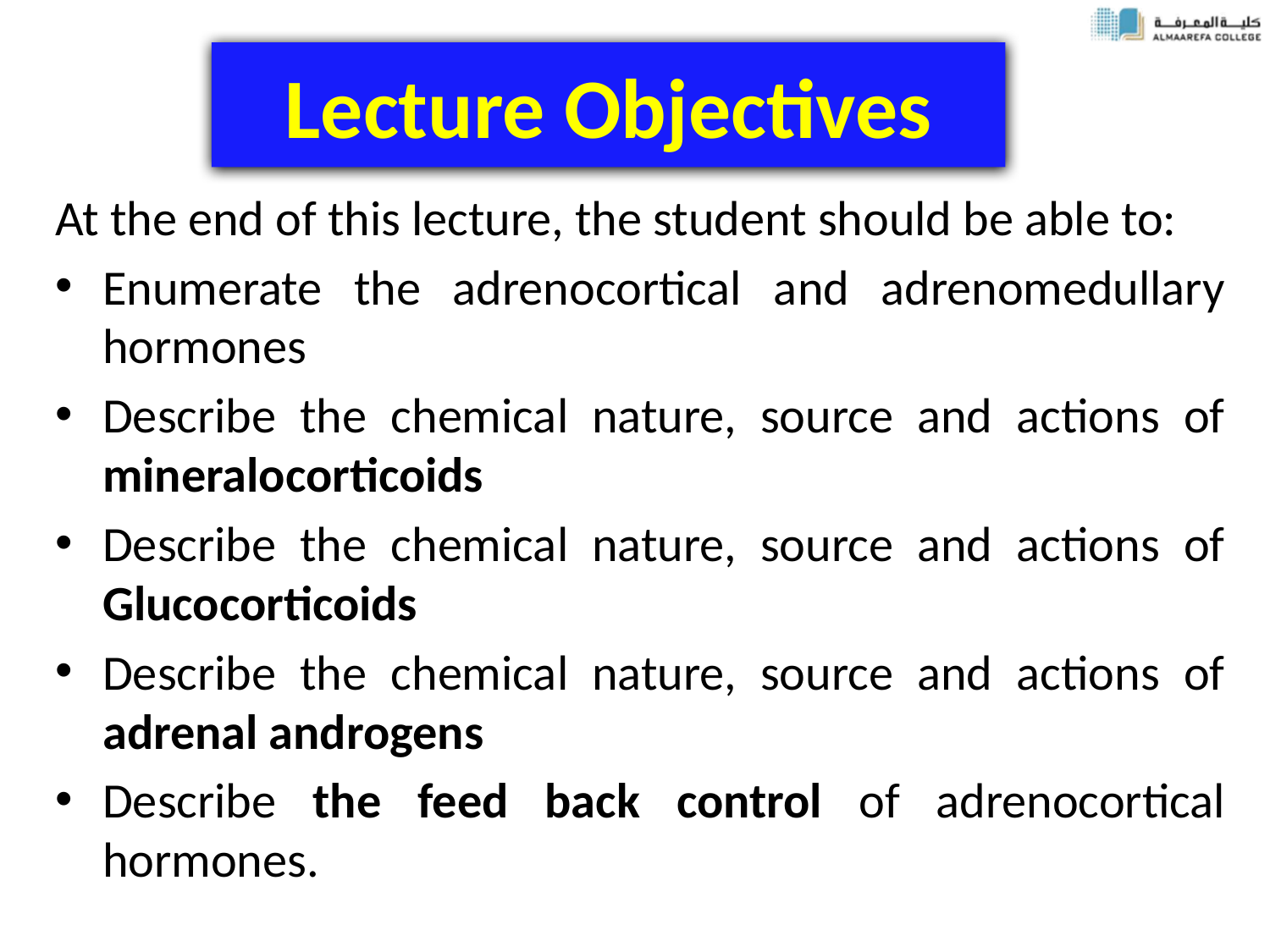

# Lecture Objectives
At the end of this lecture, the student should be able to:
Enumerate the adrenocortical and adrenomedullary hormones
Describe the chemical nature, source and actions of mineralocorticoids
Describe the chemical nature, source and actions of Glucocorticoids
Describe the chemical nature, source and actions of adrenal androgens
Describe the feed back control of adrenocortical hormones.